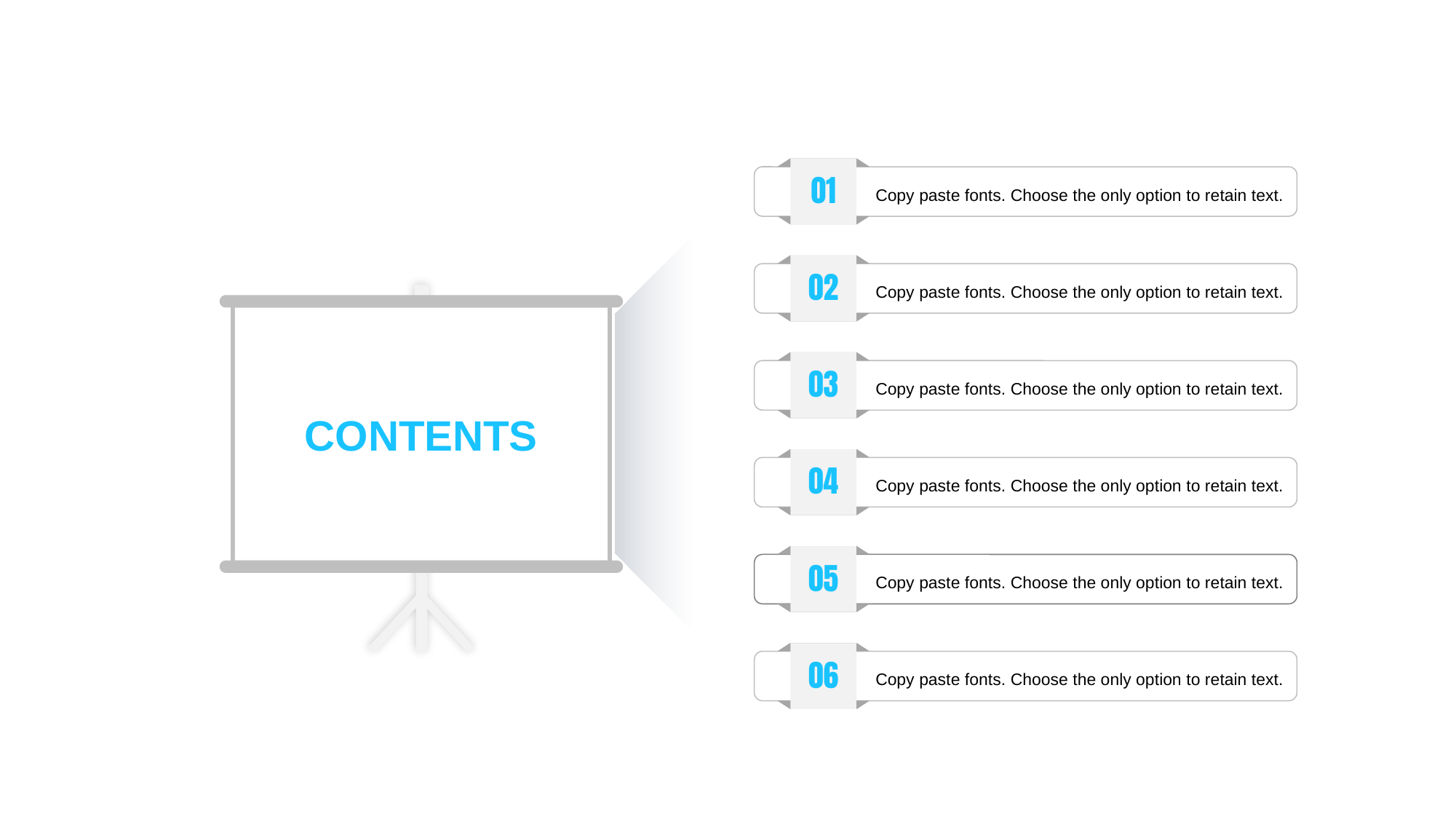

01
Copy paste fonts. Choose the only option to retain text.

02
Copy paste fonts. Choose the only option to retain text.

03
Copy paste fonts. Choose the only option to retain text.

CONTENTS

04
Copy paste fonts. Choose the only option to retain text.

05
Copy paste fonts. Choose the only option to retain text.

06
Copy paste fonts. Choose the only option to retain text.